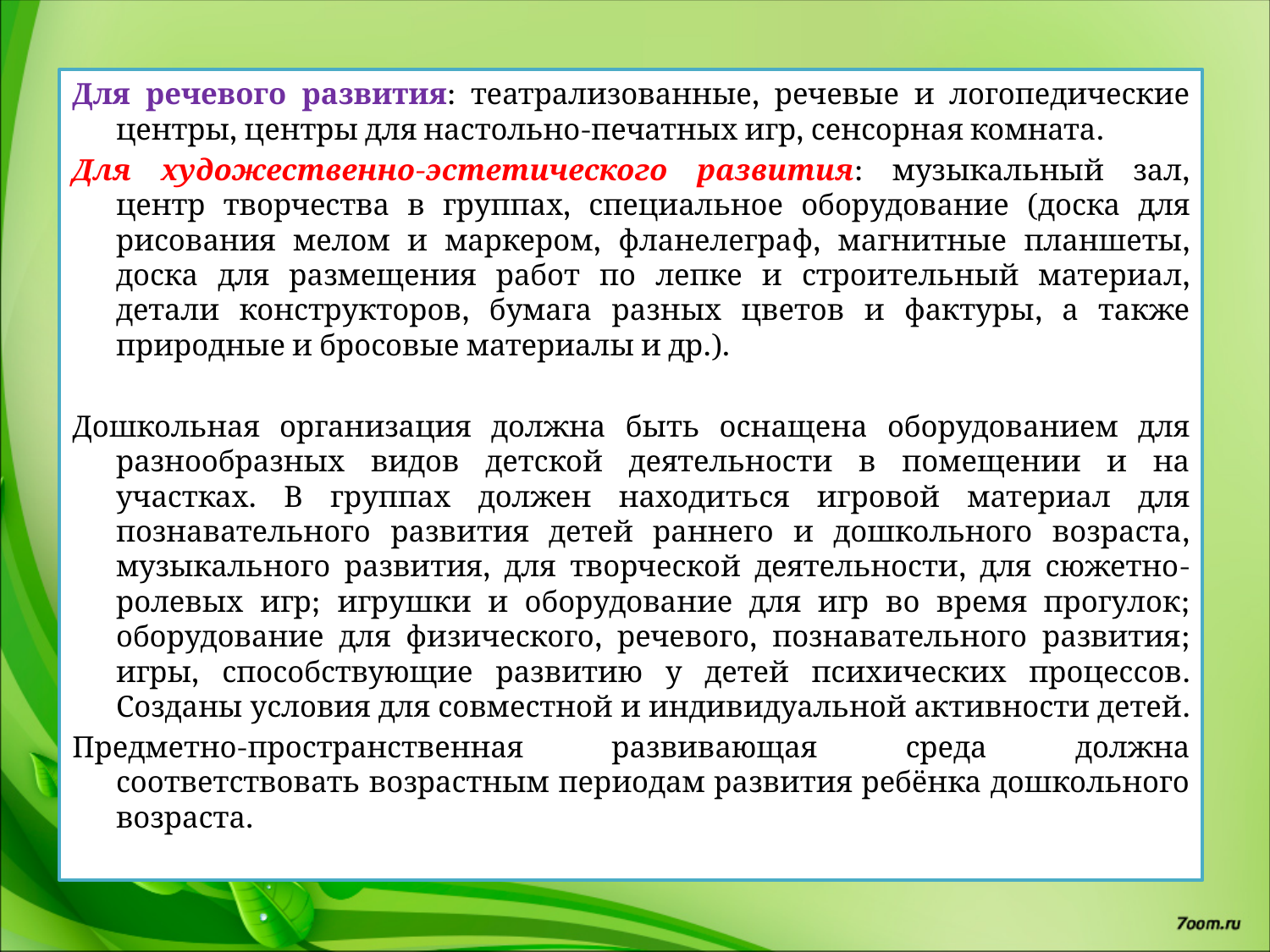

Для речевого развития: театрализованные, речевые и логопедические центры, центры для настольно-печатных игр, сенсорная комната.
Для художественно-эстетического развития: музыкальный зал, центр творчества в группах, специальное оборудование (доска для рисования мелом и маркером, фланелеграф, магнитные планшеты, доска для размещения работ по лепке и строительный материал, детали конструкторов, бумага разных цветов и фактуры, а также природные и бросовые материалы и др.).

Дошкольная организация должна быть оснащена оборудованием для разнообразных видов детской деятельности в помещении и на участках. В группах должен находиться игровой материал для познавательного развития детей раннего и дошкольного возраста, музыкального развития, для творческой деятельности, для сюжетно-ролевых игр; игрушки и оборудование для игр во время прогулок; оборудование для физического, речевого, познавательного развития; игры, способствующие развитию у детей психических процессов. Созданы условия для совместной и индивидуальной активности детей.
Предметно-пространственная развивающая среда должна соответствовать возрастным периодам развития ребёнка дошкольного возраста.